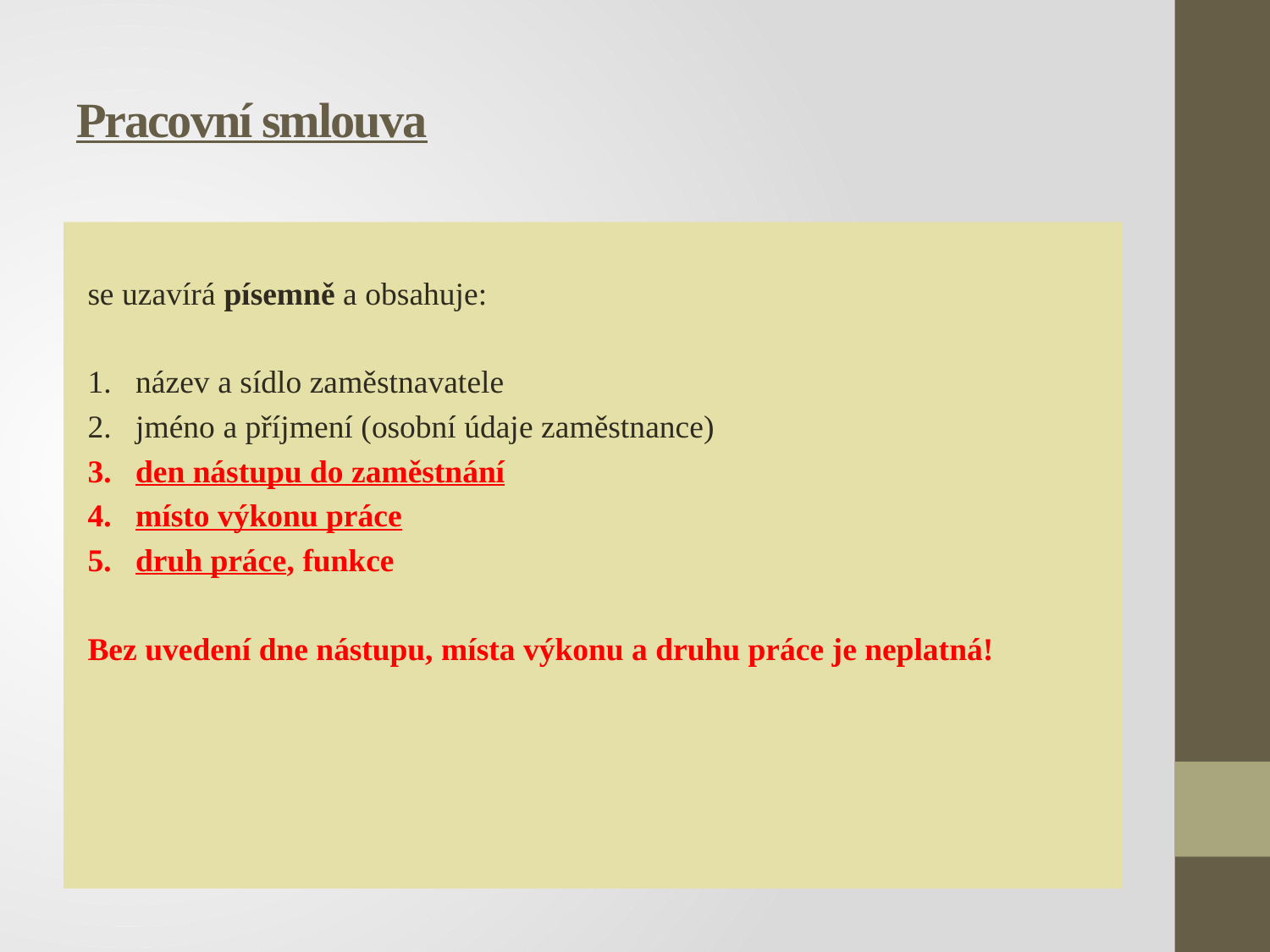

# Pracovní smlouva

se uzavírá písemně a obsahuje:

1.   název a sídlo zaměstnavatele
2.   jméno a příjmení (osobní údaje zaměstnance)
3.   den nástupu do zaměstnání
4.   místo výkonu práce
5.   druh práce, funkce

Bez uvedení dne nástupu, místa výkonu a druhu práce je neplatná!